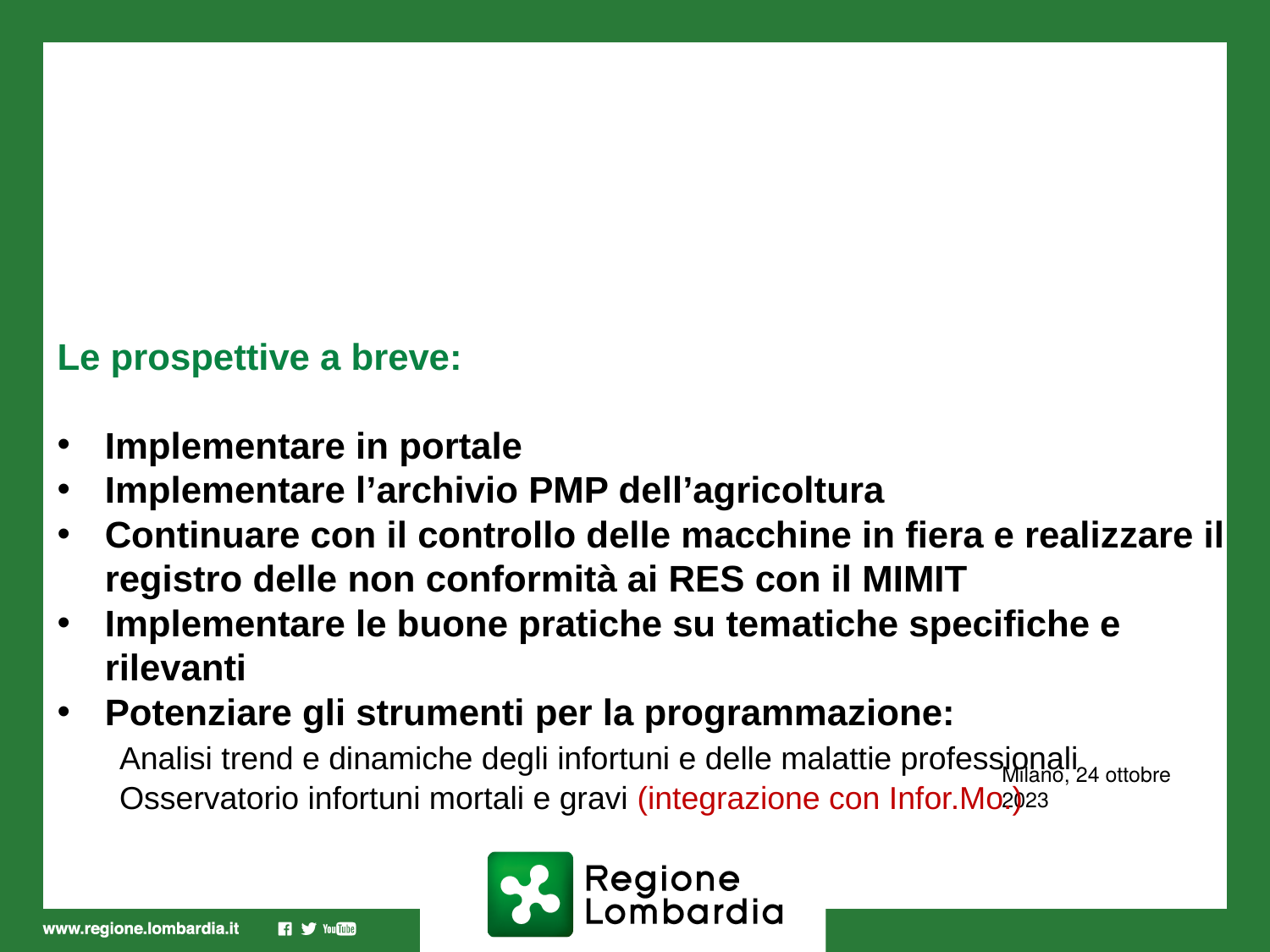

Le prospettive a breve:

Implementare in portale
Implementare l’archivio PMP dell’agricoltura
Continuare con il controllo delle macchine in fiera e realizzare il registro delle non conformità ai RES con il MIMIT
Implementare le buone pratiche su tematiche specifiche e rilevanti
Potenziare gli strumenti per la programmazione:
      Analisi trend e dinamiche degli infortuni e delle malattie professionali
       Osservatorio infortuni mortali e gravi (integrazione con Infor.Mo.)
Milano, 24 ottobre 2023